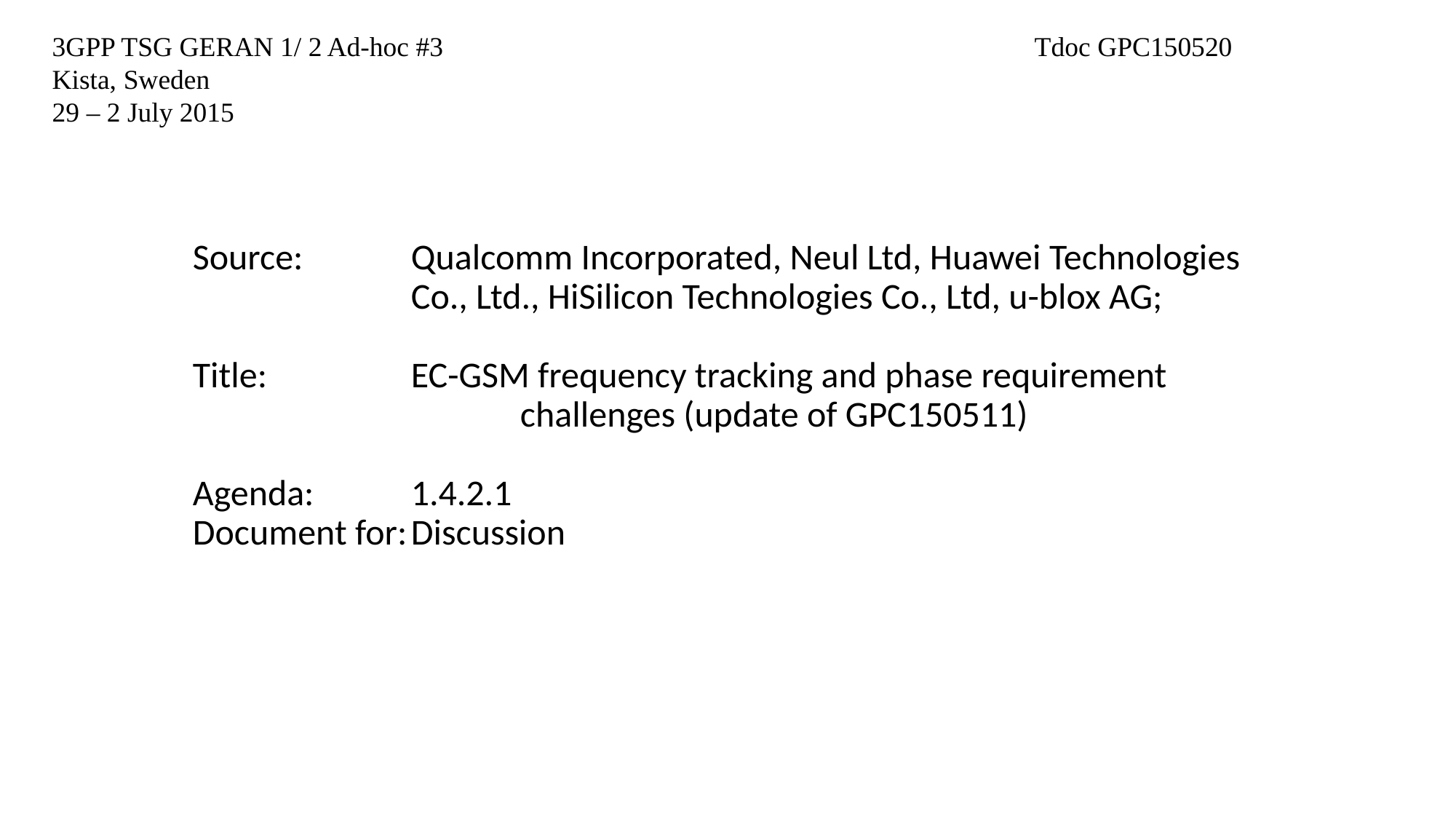

3GPP TSG GERAN 1/ 2 Ad-hoc #3				Tdoc GPC150520
Kista, Sweden
29 – 2 July 2015
# Source: 	Qualcomm Incorporated, Neul Ltd, Huawei Technologies 		Co., Ltd., HiSilicon Technologies Co., Ltd, u-blox AG; Title:    		EC-GSM frequency tracking and phase requirement 			challenges (update of GPC150511) Agenda:	1.4.2.1 Document for:	Discussion